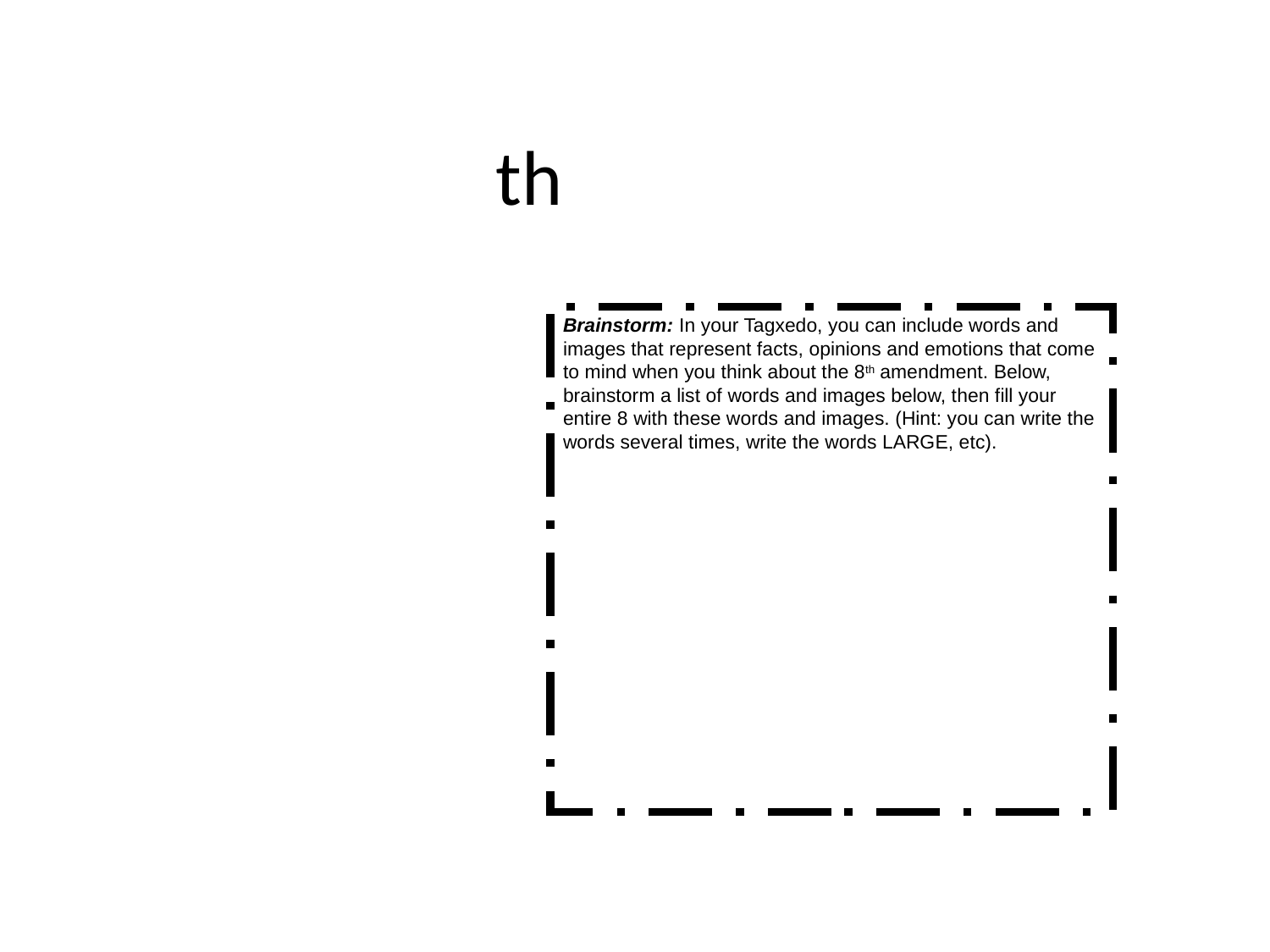

# th
8

Brainstorm: In your Tagxedo, you can include words and images that represent facts, opinions and emotions that come to mind when you think about the 8th amendment. Below, brainstorm a list of words and images below, then fill your entire 8 with these words and images. (Hint: you can write the words several times, write the words LARGE, etc).